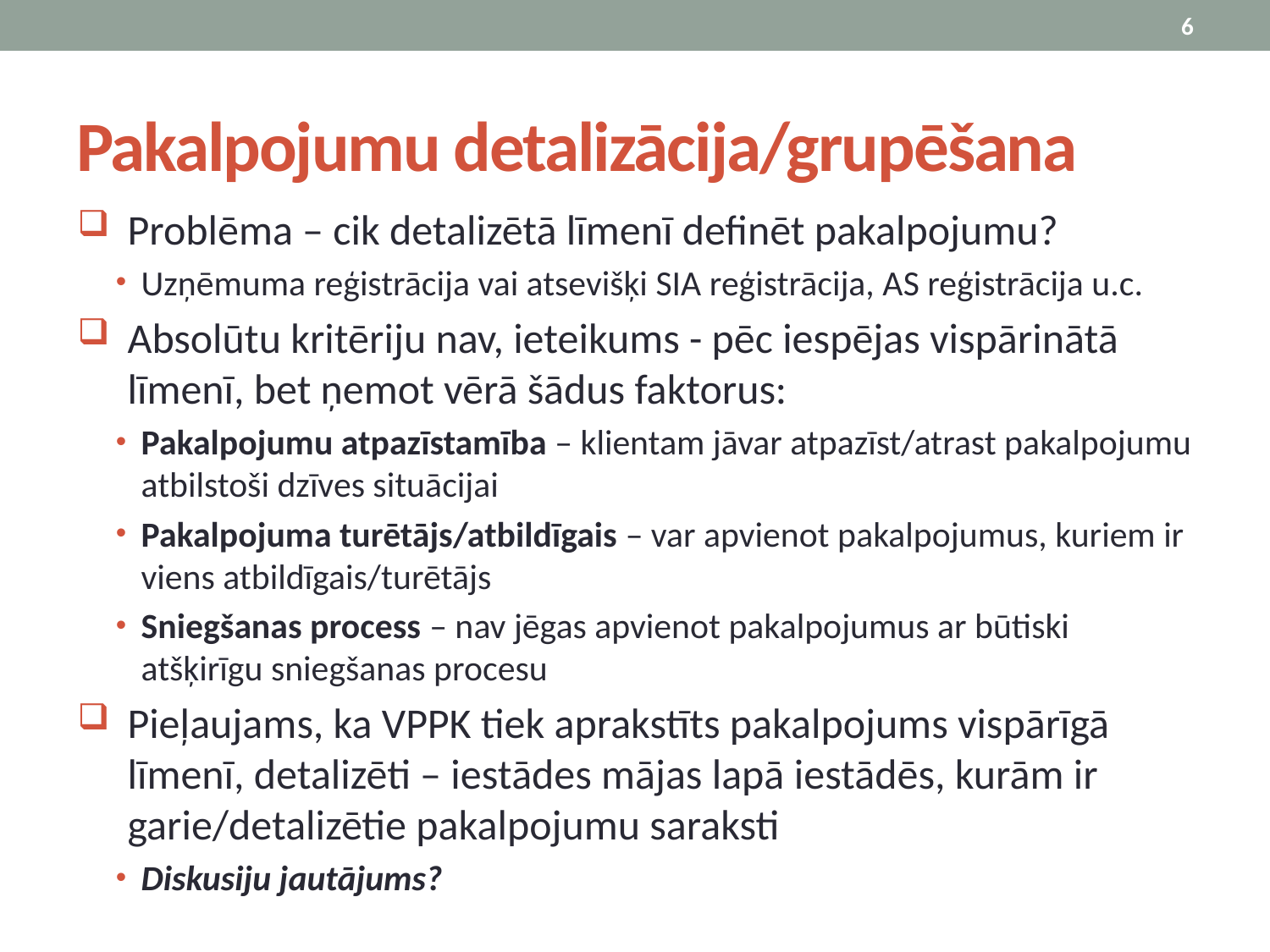

6
# Pakalpojumu detalizācija/grupēšana
Problēma – cik detalizētā līmenī definēt pakalpojumu?
Uzņēmuma reģistrācija vai atsevišķi SIA reģistrācija, AS reģistrācija u.c.
Absolūtu kritēriju nav, ieteikums - pēc iespējas vispārinātā līmenī, bet ņemot vērā šādus faktorus:
Pakalpojumu atpazīstamība – klientam jāvar atpazīst/atrast pakalpojumu atbilstoši dzīves situācijai
Pakalpojuma turētājs/atbildīgais – var apvienot pakalpojumus, kuriem ir viens atbildīgais/turētājs
Sniegšanas process – nav jēgas apvienot pakalpojumus ar būtiski atšķirīgu sniegšanas procesu
Pieļaujams, ka VPPK tiek aprakstīts pakalpojums vispārīgā līmenī, detalizēti – iestādes mājas lapā iestādēs, kurām ir garie/detalizētie pakalpojumu saraksti
Diskusiju jautājums?